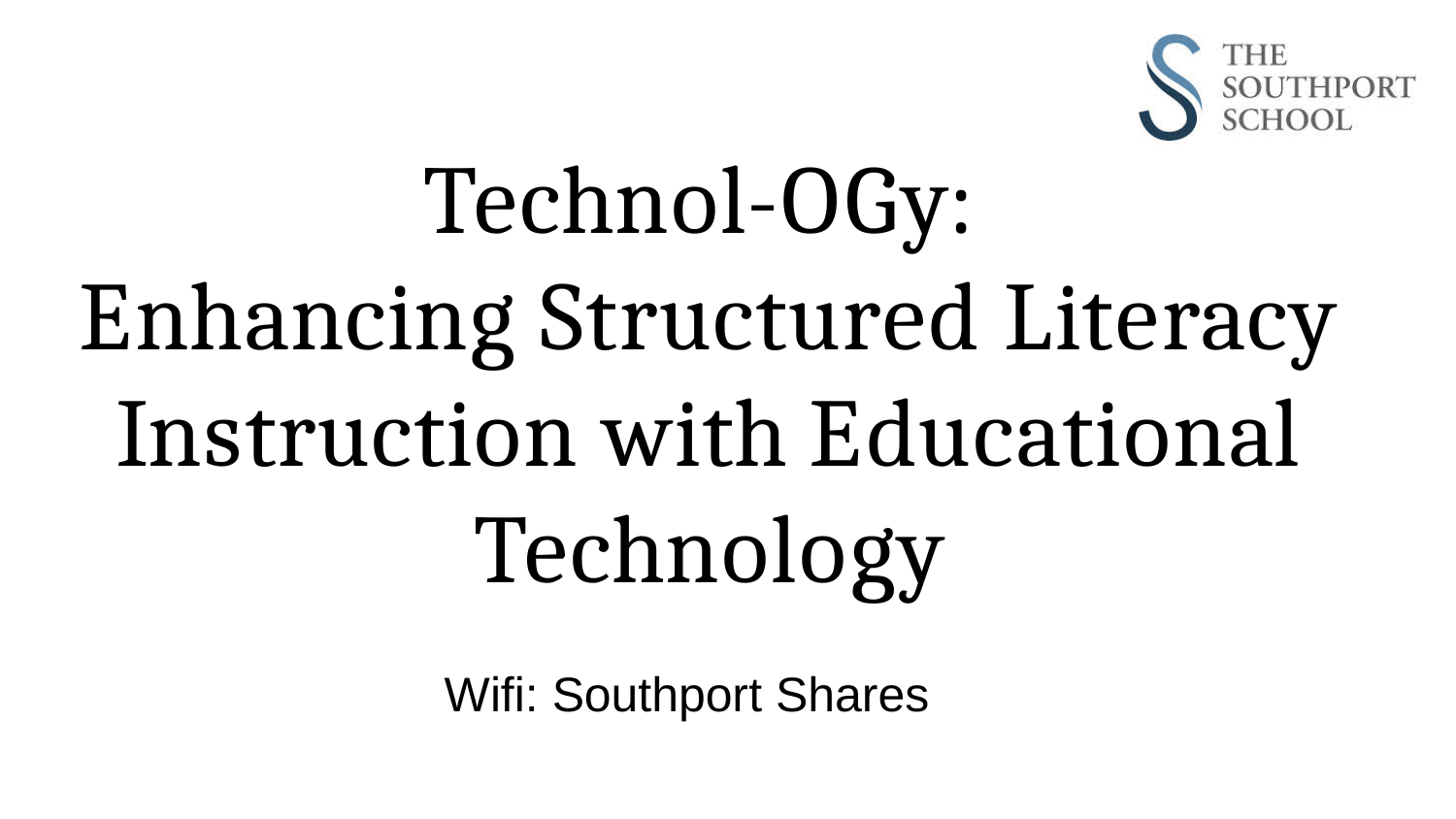

Technol-OGy:
Enhancing Structured Literacy Instruction with Educational Technology
Wifi: Southport Shares